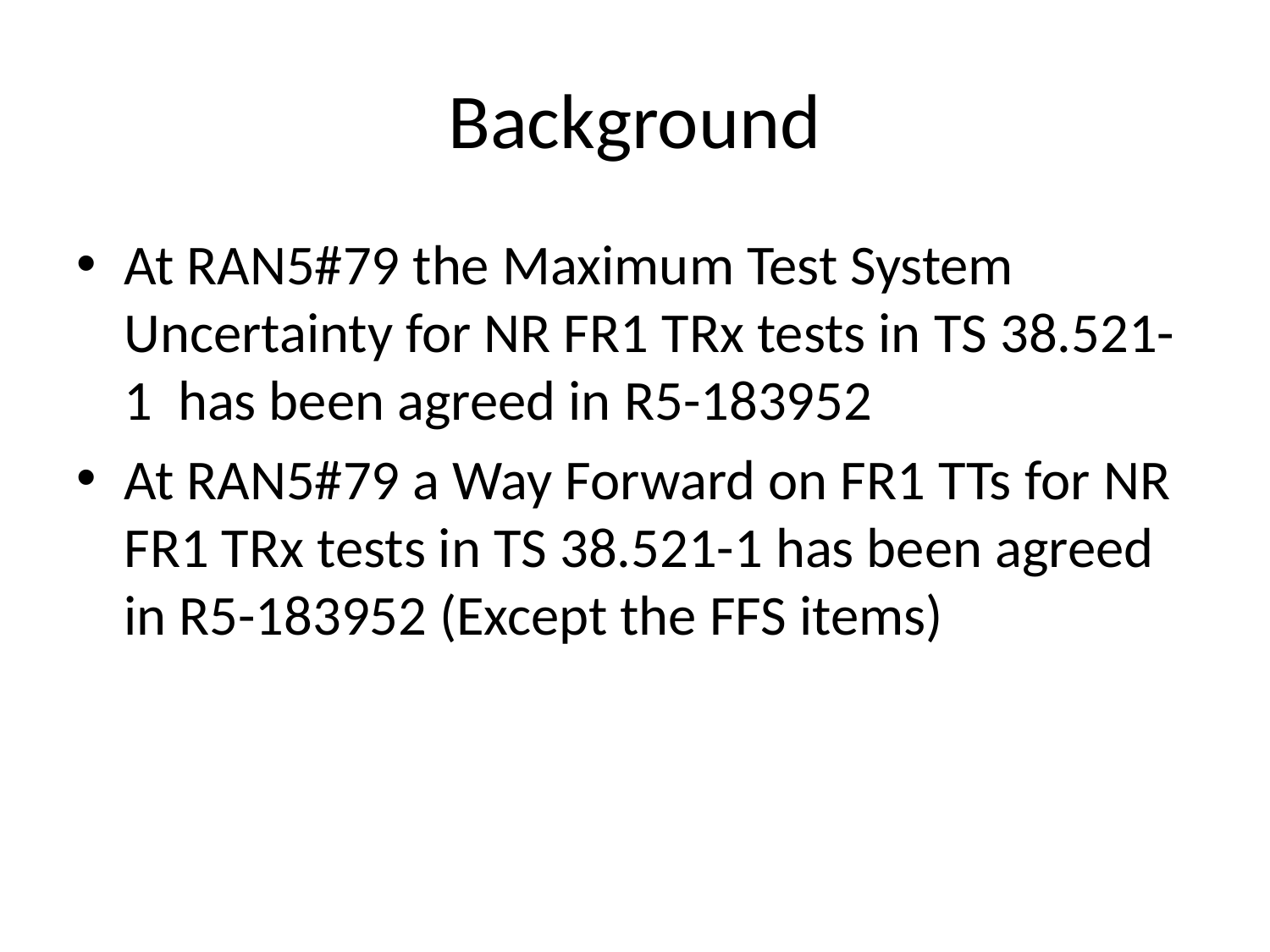

# Background
At RAN5#79 the Maximum Test System Uncertainty for NR FR1 TRx tests in TS 38.521-1  has been agreed in R5-183952
At RAN5#79 a Way Forward on FR1 TTs for NR FR1 TRx tests in TS 38.521-1 has been agreed in R5-183952 (Except the FFS items)